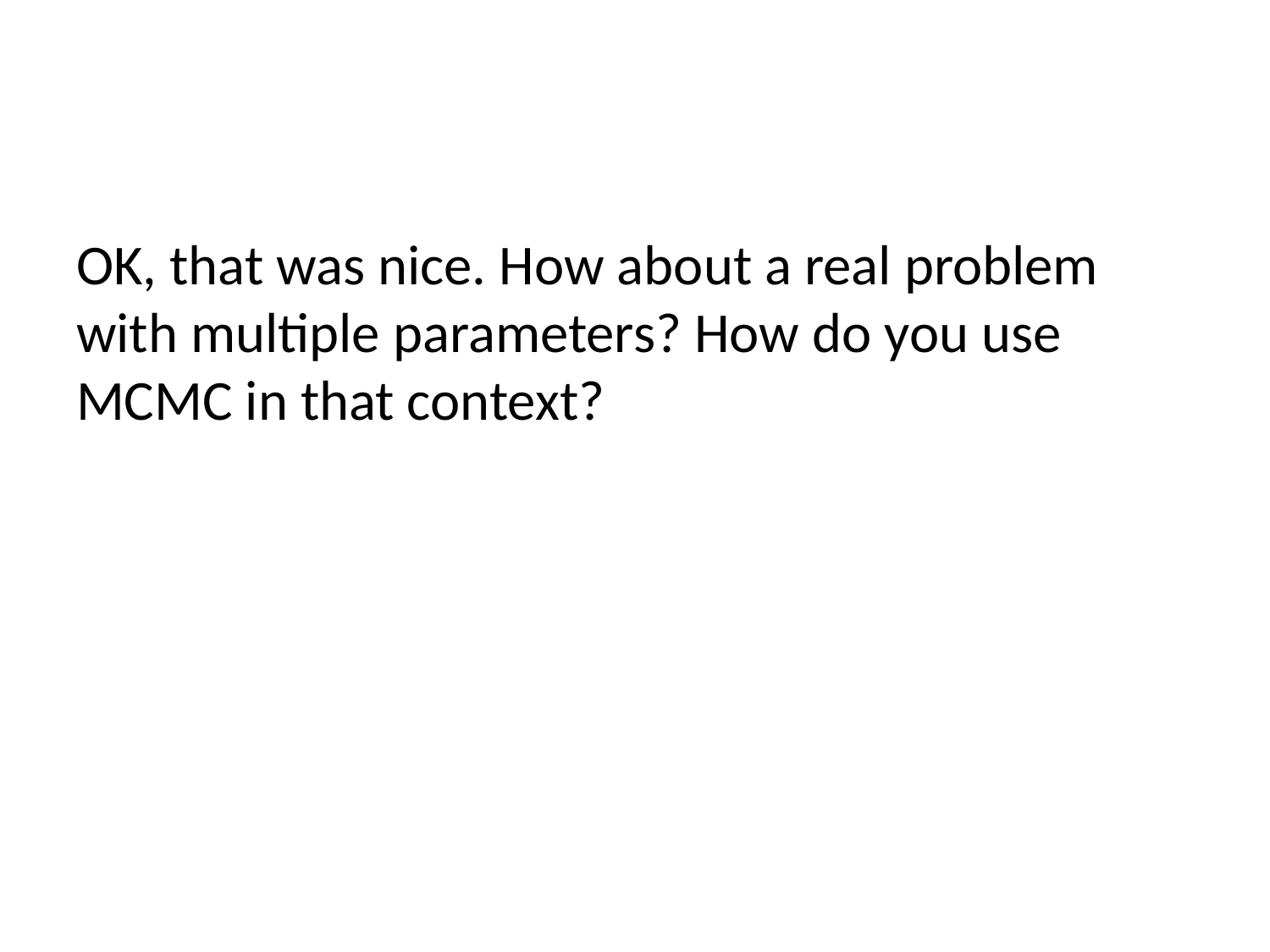

OK, that was nice. How about a real problem with multiple parameters? How do you use MCMC in that context?